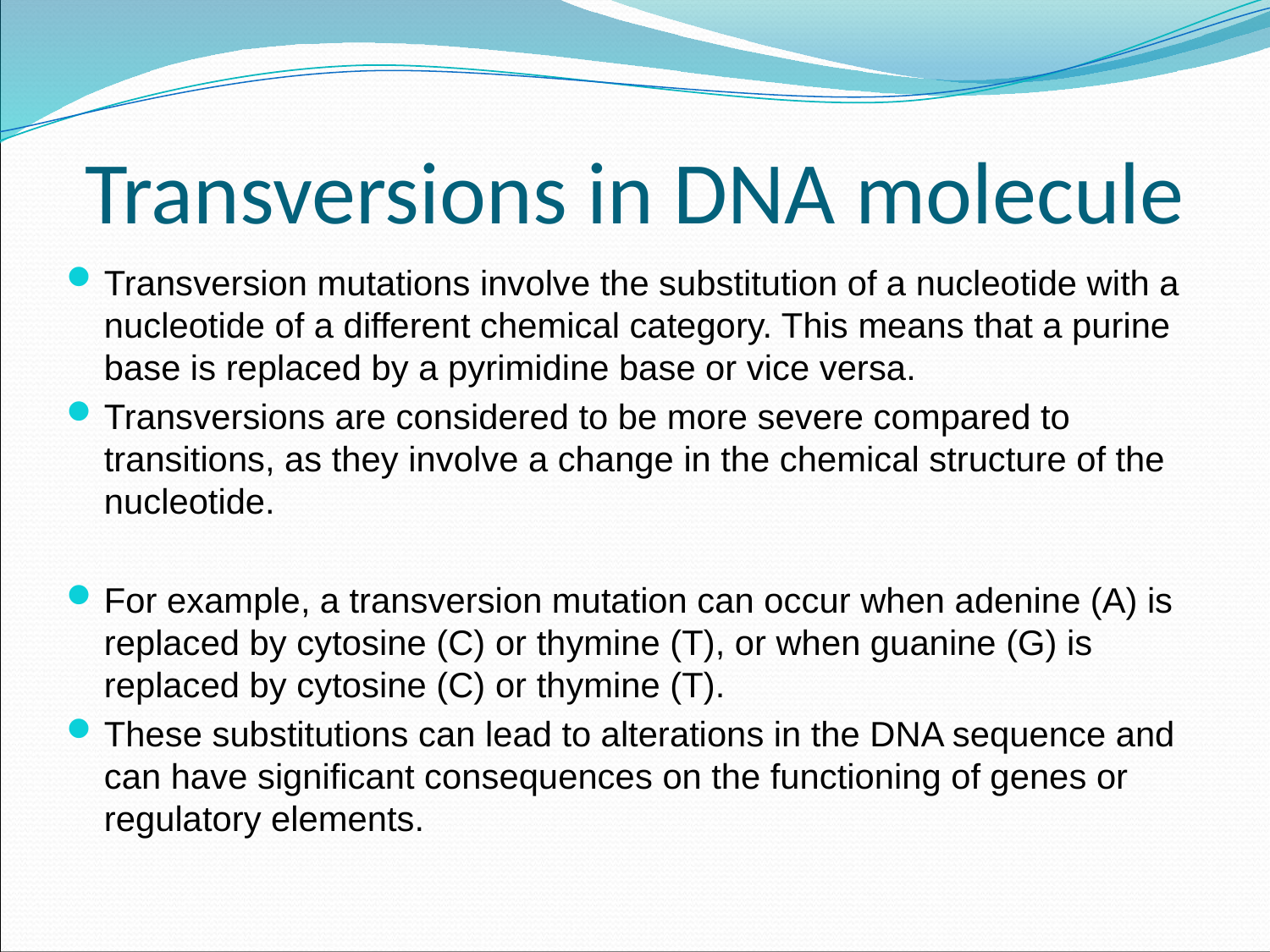

# Transversions in DNA molecule
Transversion mutations involve the substitution of a nucleotide with a nucleotide of a different chemical category. This means that a purine base is replaced by a pyrimidine base or vice versa.
Transversions are considered to be more severe compared to transitions, as they involve a change in the chemical structure of the nucleotide.

For example, a transversion mutation can occur when adenine (A) is replaced by cytosine (C) or thymine (T), or when guanine (G) is replaced by cytosine (C) or thymine (T).
These substitutions can lead to alterations in the DNA sequence and can have significant consequences on the functioning of genes or regulatory elements.